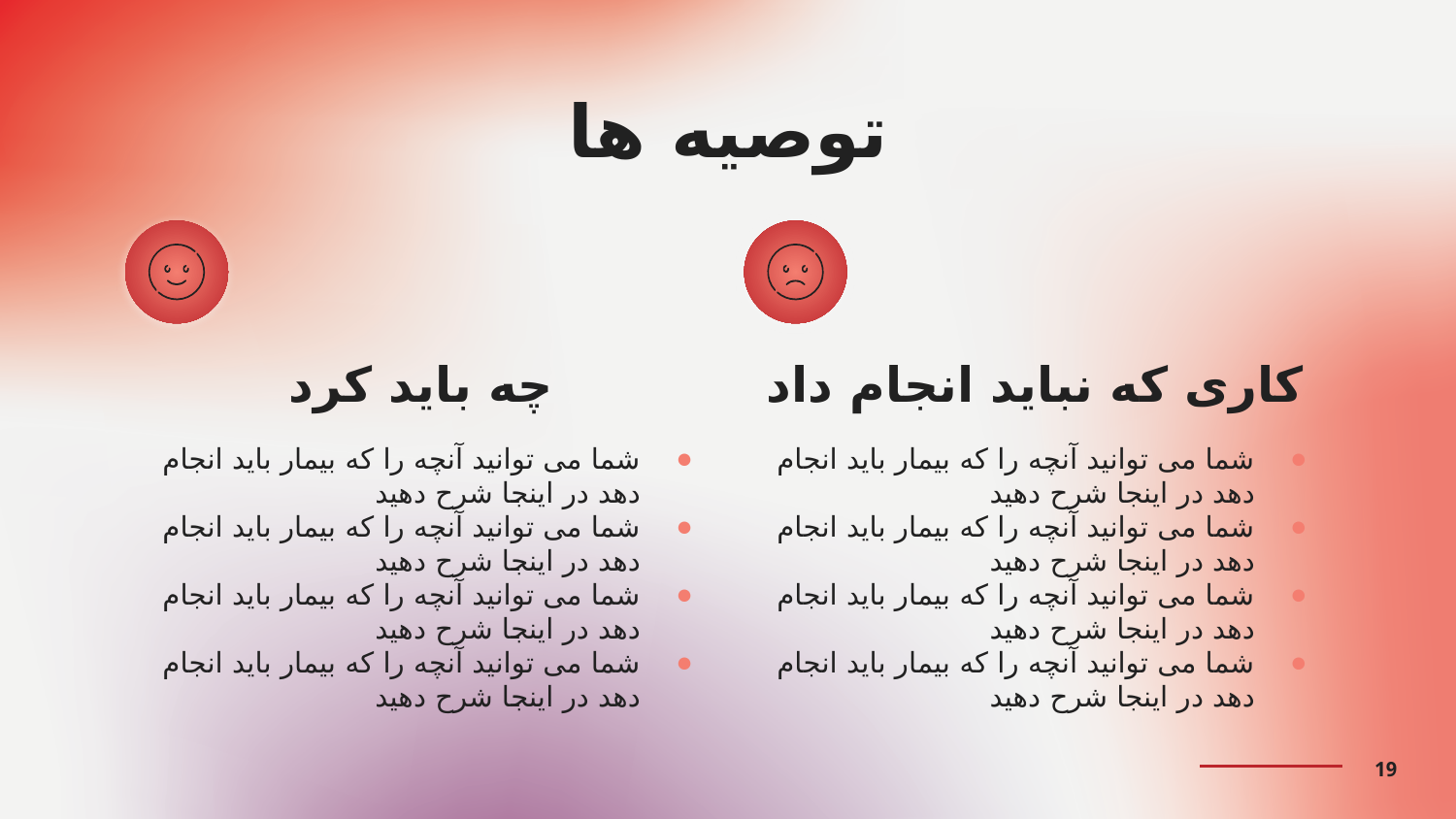

# توصیه ها

چه باید کرد
کاری که نباید انجام داد
شما می توانید آنچه را که بیمار باید انجام دهد در اینجا شرح دهید
شما می توانید آنچه را که بیمار باید انجام دهد در اینجا شرح دهید
شما می توانید آنچه را که بیمار باید انجام دهد در اینجا شرح دهید
شما می توانید آنچه را که بیمار باید انجام دهد در اینجا شرح دهید
شما می توانید آنچه را که بیمار باید انجام دهد در اینجا شرح دهید
شما می توانید آنچه را که بیمار باید انجام دهد در اینجا شرح دهید
شما می توانید آنچه را که بیمار باید انجام دهد در اینجا شرح دهید
شما می توانید آنچه را که بیمار باید انجام دهد در اینجا شرح دهید
19